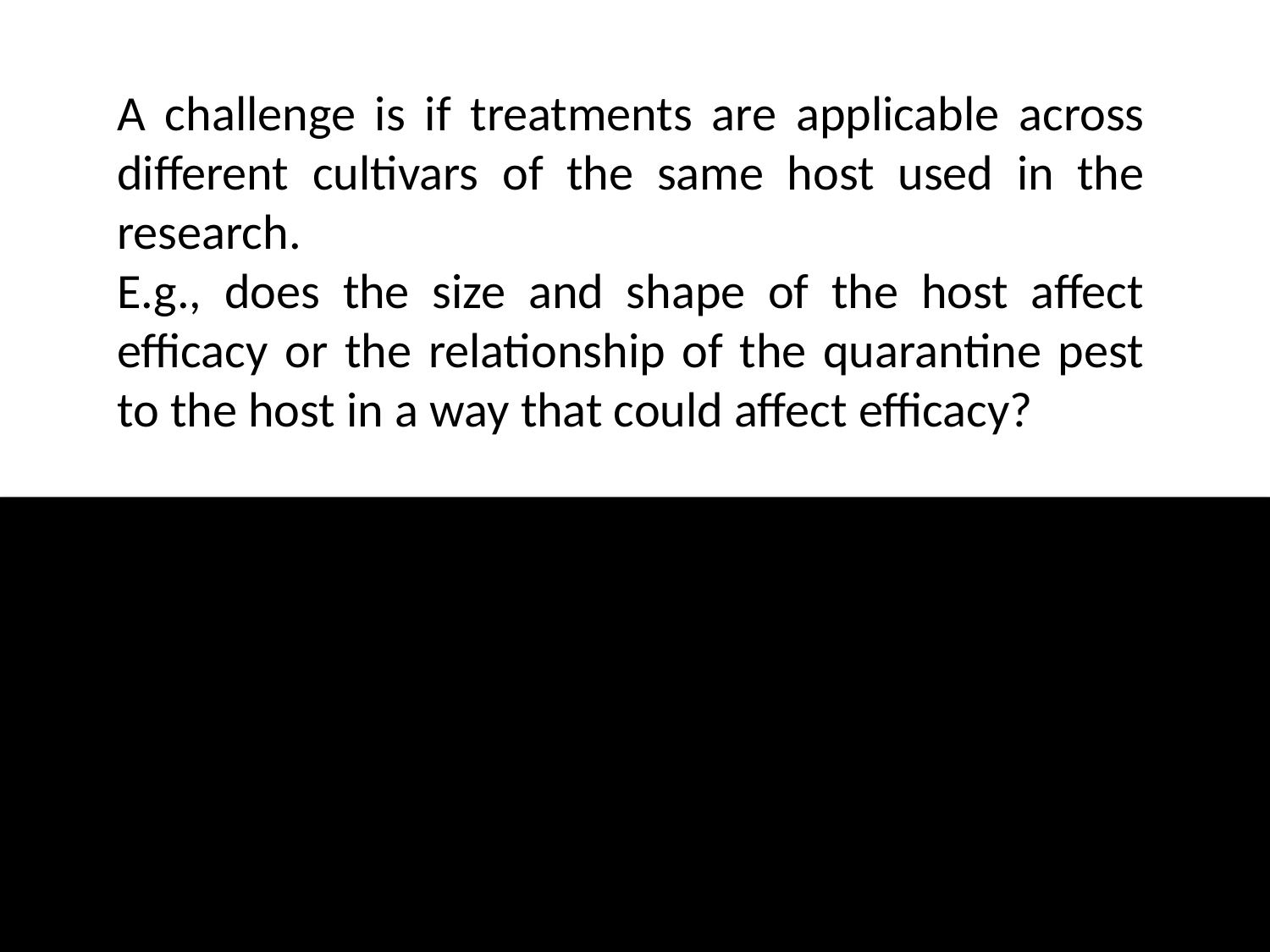

A challenge is if treatments are applicable across different cultivars of the same host used in the research.
E.g., does the size and shape of the host affect efficacy or the relationship of the quarantine pest to the host in a way that could affect efficacy?